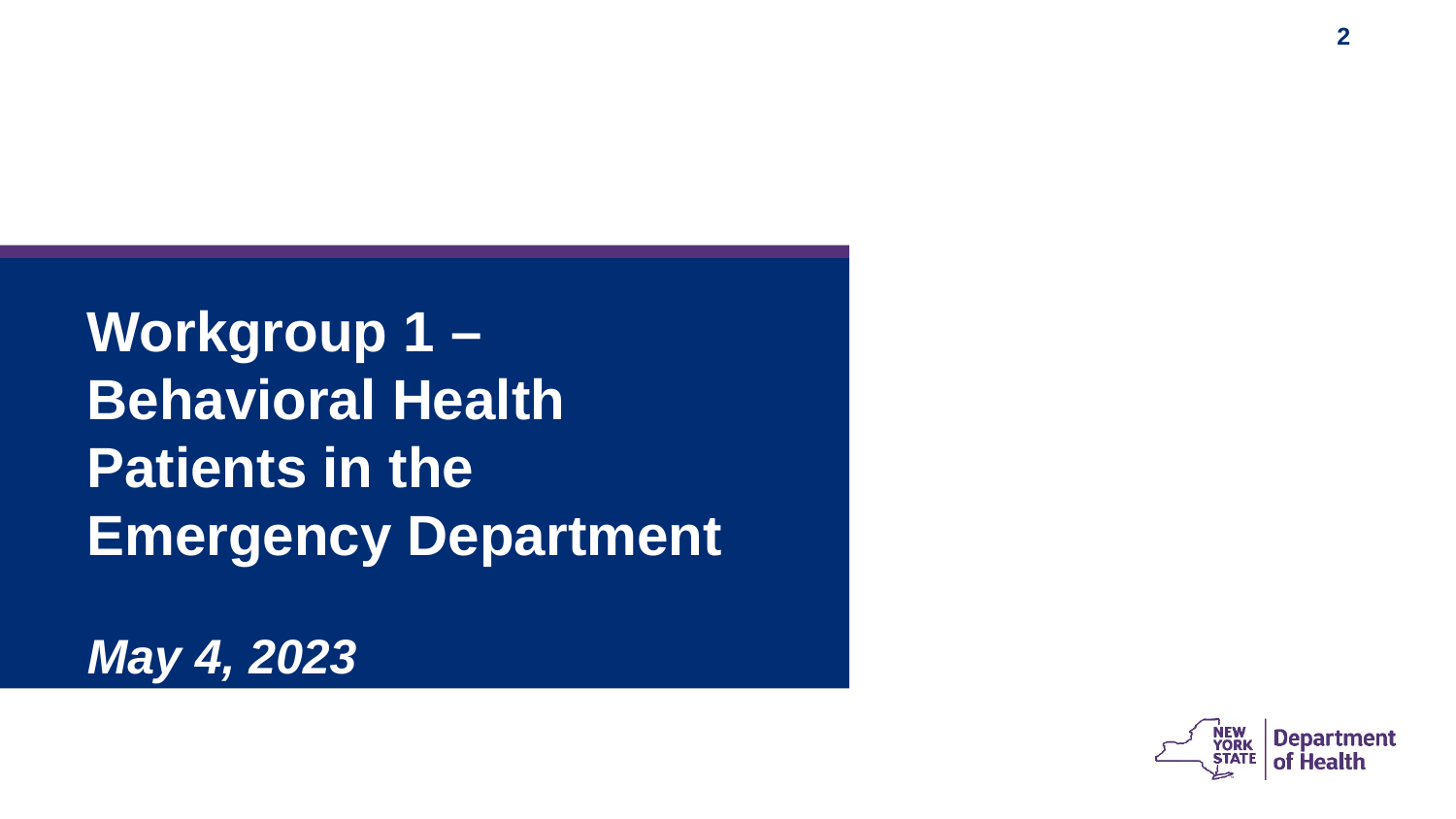

Workgroup 1 – Behavioral Health Patients in the Emergency Department

May 4, 2023